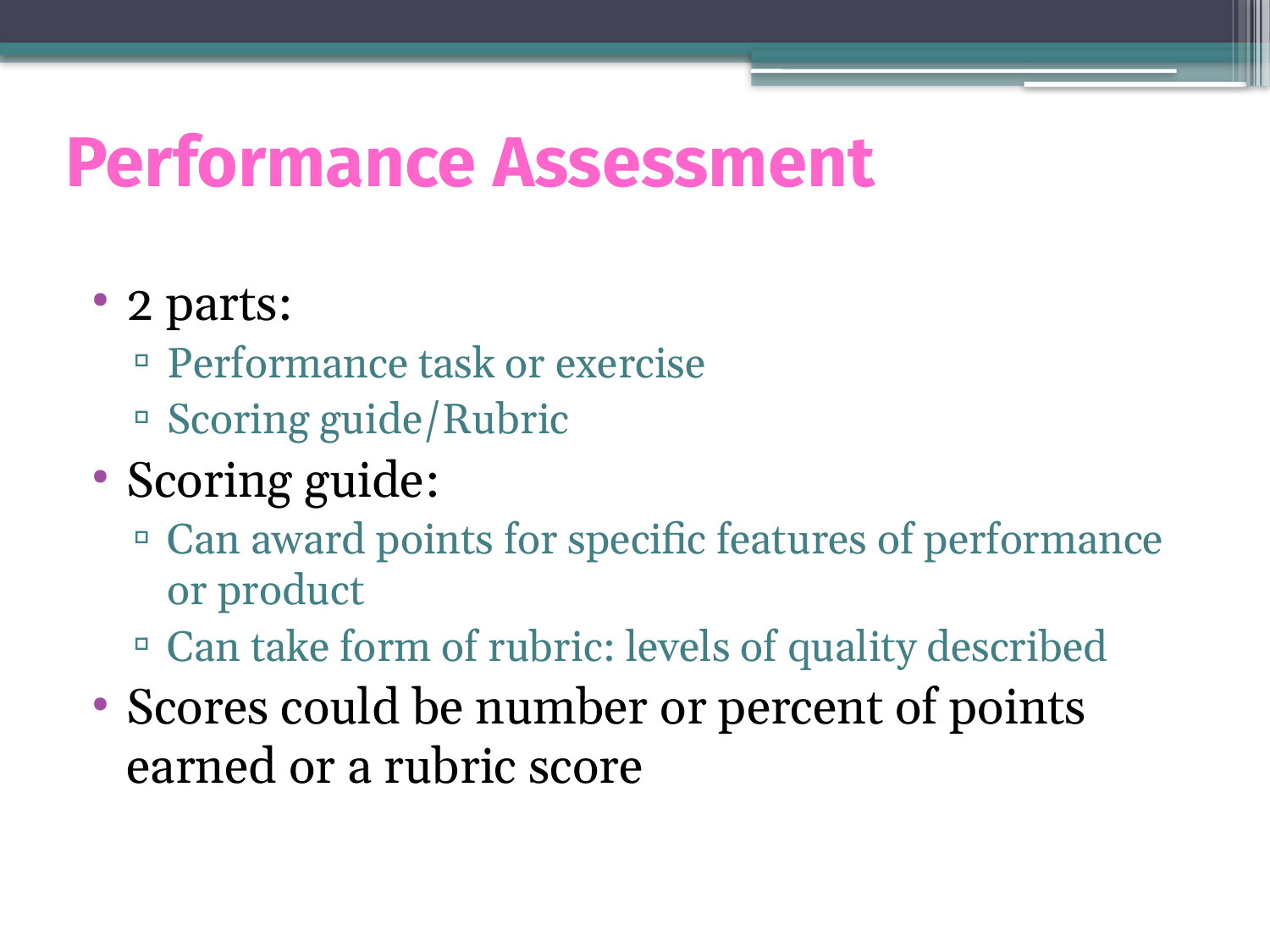

# Performance Assessment
2 parts:
Performance task or exercise
Scoring guide/Rubric
Scoring guide:
Can award points for specific features of performance or product
Can take form of rubric: levels of quality described
Scores could be number or percent of points earned or a rubric score